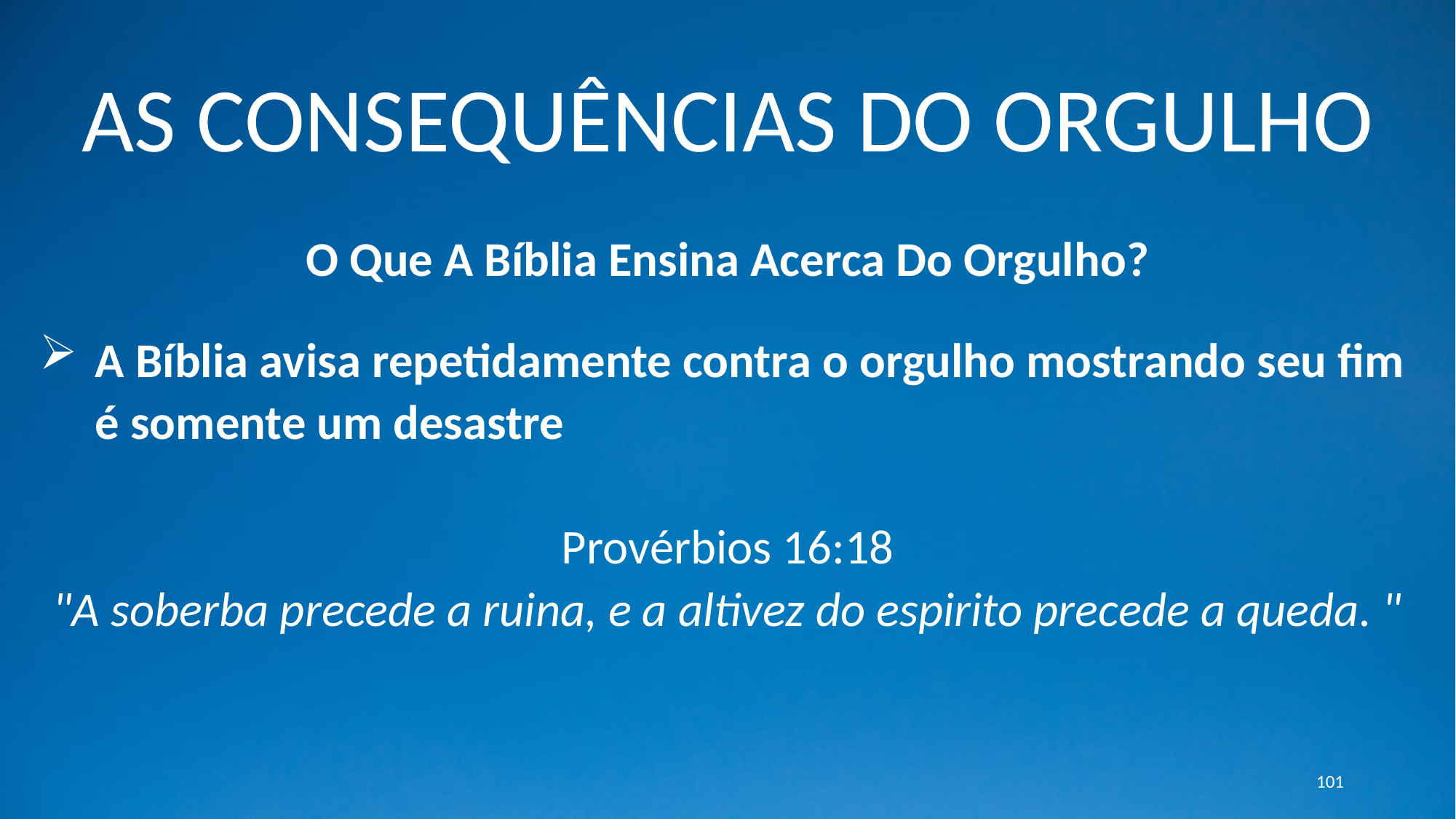

# AS CONSEQUÊNCIAS DO ORGULHO
O Que A Bíblia Ensina Acerca Do Orgulho?

A Bíblia avisa repetidamente contra o orgulho mostrando seu fim é somente um desastre

Provérbios 16:18
"A soberba precede a ruina, e a altivez do espirito precede a queda. "
101